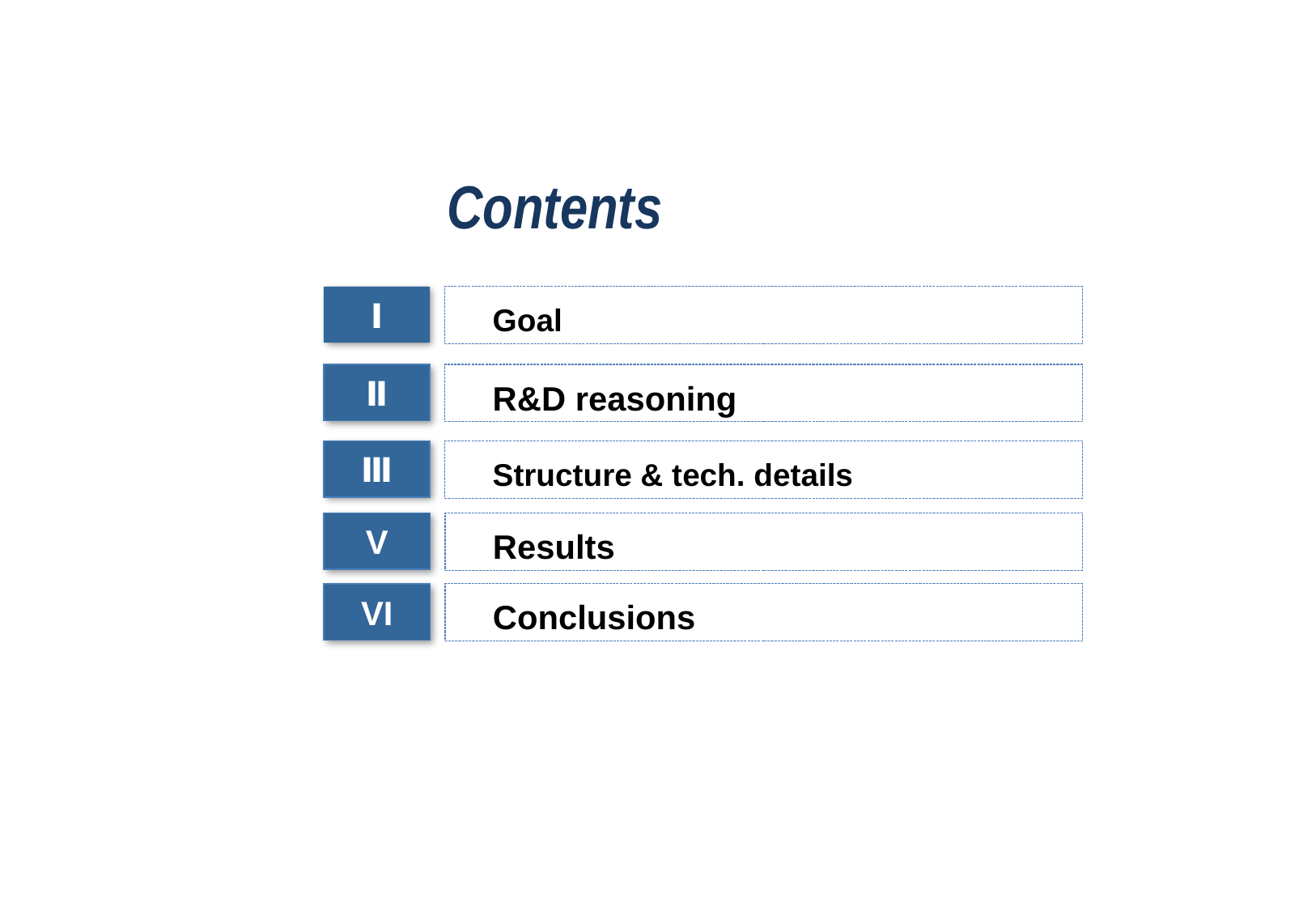

Contents
Ⅰ
Goal
Ⅱ
R&D reasoning
Ⅲ
Structure & tech. details
V
Results
VI
Conclusions